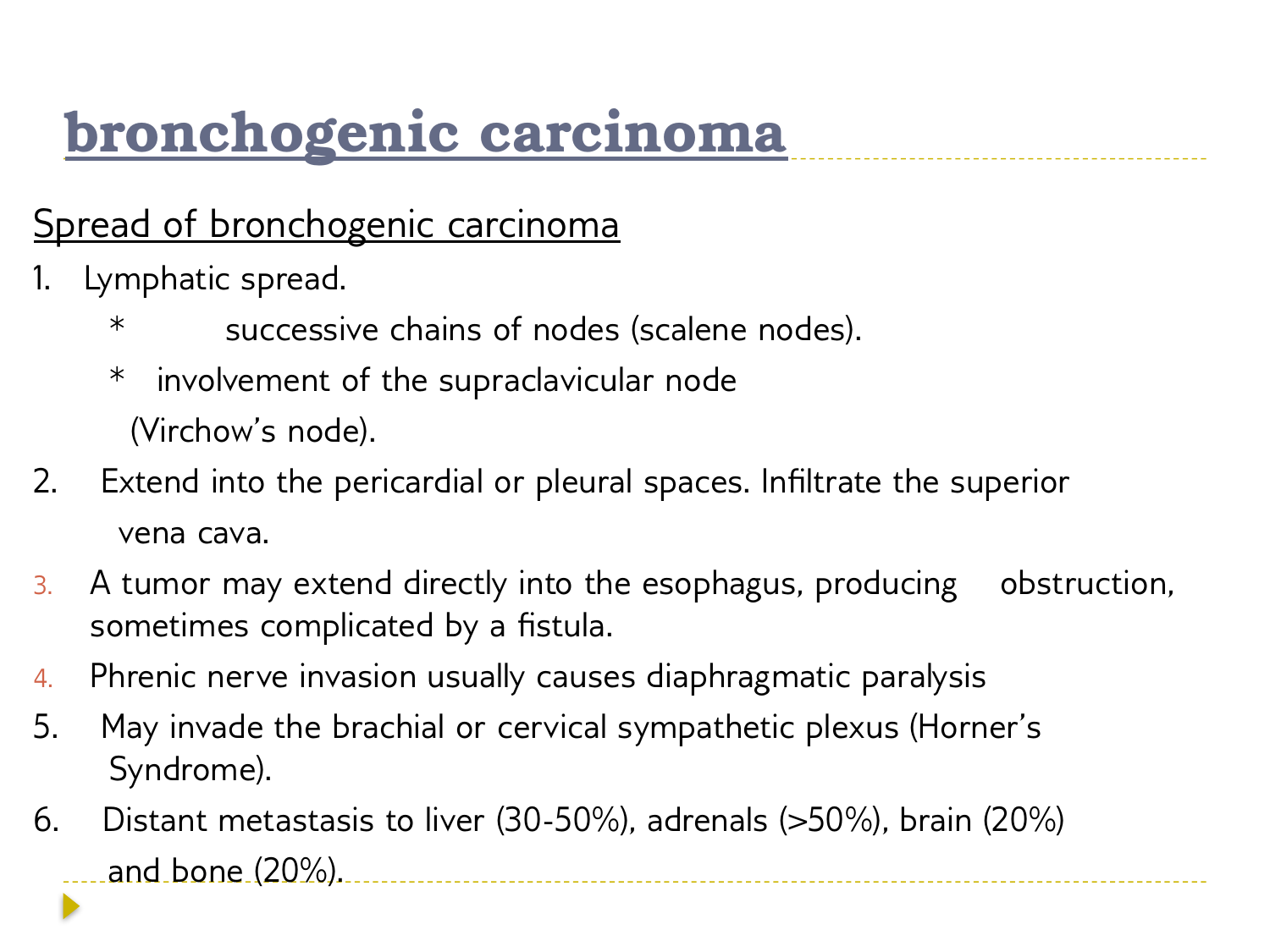

# bronchogenic carcinoma
Spread of bronchogenic carcinoma
1.   Lymphatic spread.
	*	 successive chains of nodes (scalene nodes).
	*   involvement of the supraclavicular node
		  (Virchow’s node).
2.    Extend into the pericardial or pleural spaces. Infiltrate the superior
        vena cava.
A tumor may extend directly into the esophagus, producing    obstruction, sometimes complicated by a fistula.
Phrenic nerve invasion usually causes diaphragmatic paralysis
5.    May invade the brachial or cervical sympathetic plexus (Horner’s Syndrome).
6.    Distant metastasis to liver (30-50%), adrenals (>50%), brain (20%)
       and bone (20%).